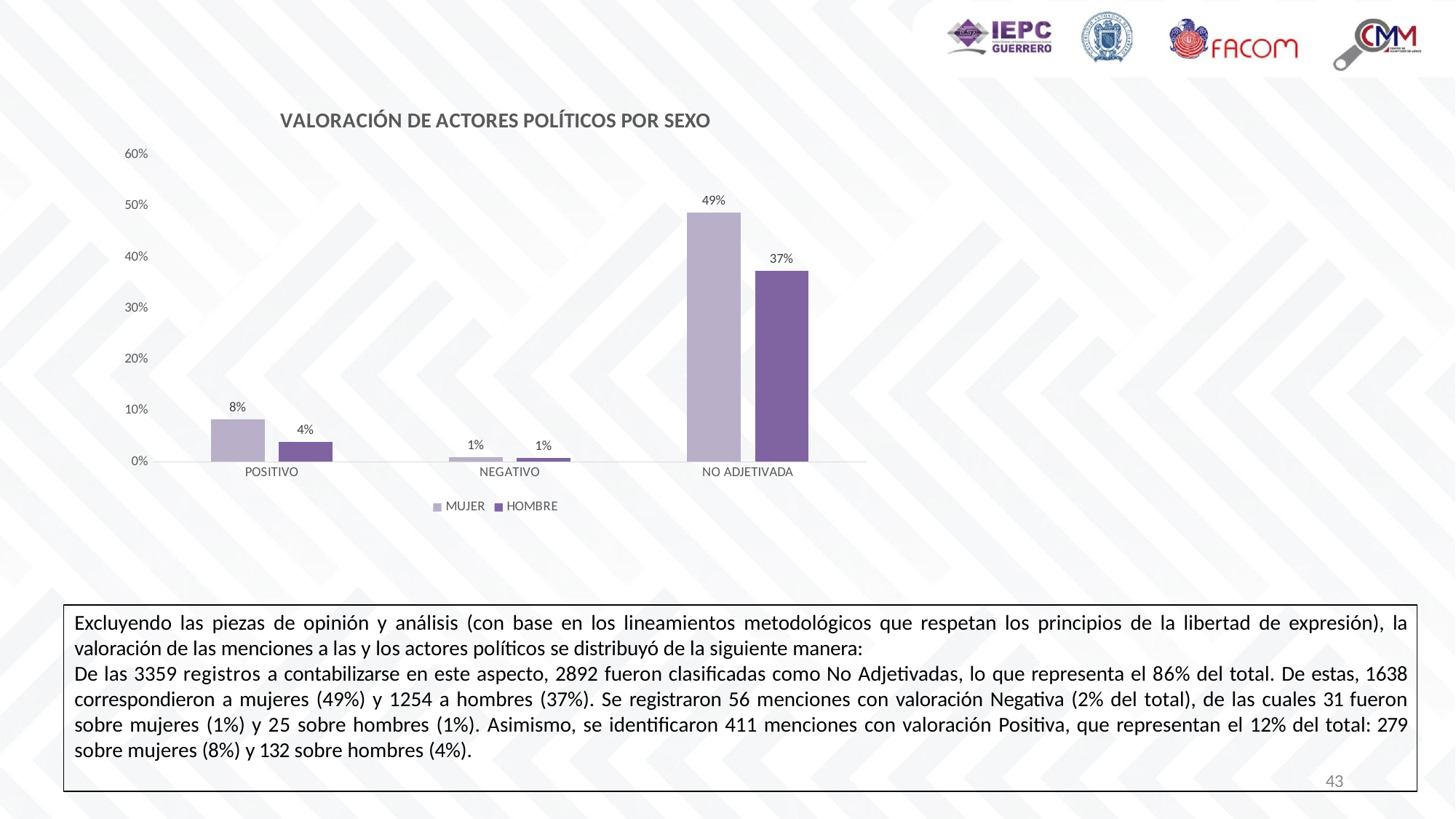

### Chart: VALORACIÓN DE ACTORES POLÍTICOS POR SEXO

| Category | MUJER | HOMBRE |
|---|---|---|
| POSITIVO | 0.08306043465317059 | 0.03929740994343554 |
| NEGATIVO | 0.00922893718368562 | 0.007442691277165823 |
| NO ADJETIVADA | 0.4876451324799047 | 0.3733253944626377 |
Excluyendo las piezas de opinión y análisis (con base en los lineamientos metodológicos que respetan los principios de la libertad de expresión), la valoración de las menciones a las y los actores políticos se distribuyó de la siguiente manera:
De las 3359 registros a contabilizarse en este aspecto, 2892 fueron clasificadas como No Adjetivadas, lo que representa el 86% del total. De estas, 1638 correspondieron a mujeres (49%) y 1254 a hombres (37%). Se registraron 56 menciones con valoración Negativa (2% del total), de las cuales 31 fueron sobre mujeres (1%) y 25 sobre hombres (1%). Asimismo, se identificaron 411 menciones con valoración Positiva, que representan el 12% del total: 279 sobre mujeres (8%) y 132 sobre hombres (4%).

43